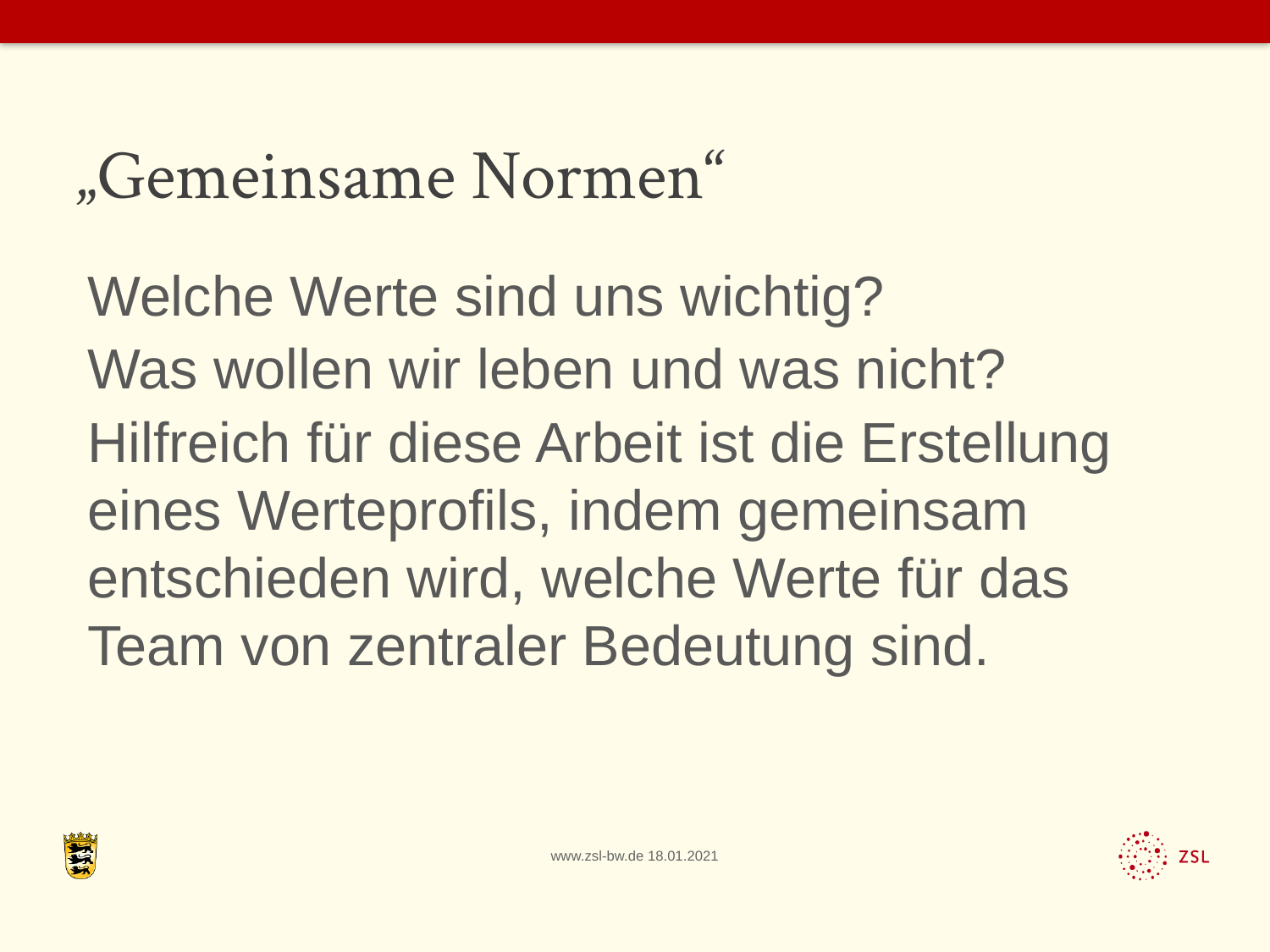

# „Gemeinsame Normen“

Welche Werte sind uns wichtig?
Was wollen wir leben und was nicht?
Hilfreich für diese Arbeit ist die Erstellung eines Werteprofils, indem gemeinsam entschieden wird, welche Werte für das Team von zentraler Bedeutung sind.